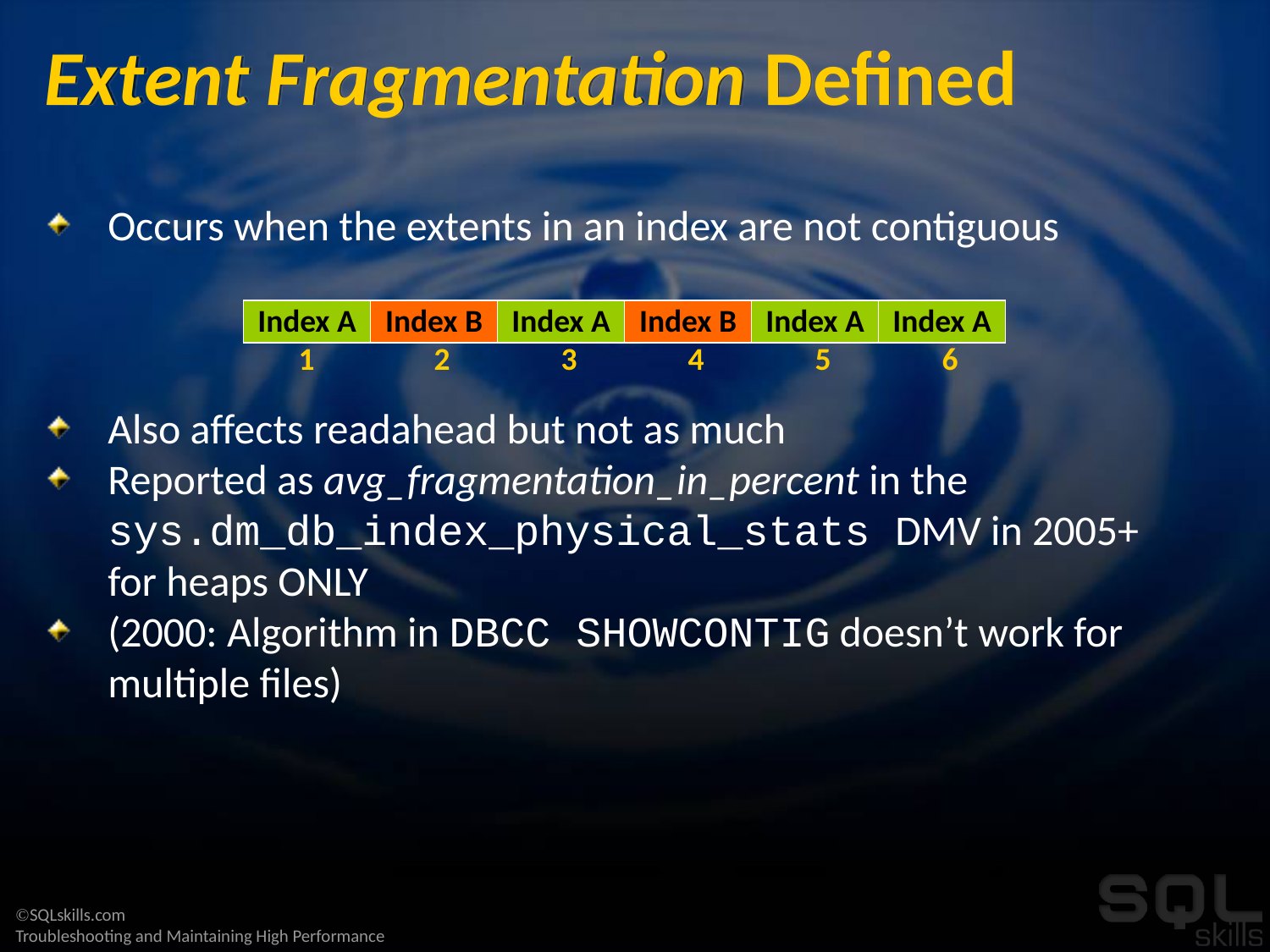

# Extent Fragmentation Defined
Occurs when the extents in an index are not contiguous

Also affects readahead but not as much
Reported as avg_fragmentation_in_percent in the sys.dm_db_index_physical_stats DMV in 2005+ for heaps ONLY
(2000: Algorithm in DBCC SHOWCONTIG doesn’t work for multiple files)

Index A
Index B
Index A
Index B
Index A
Index A
1
2
3
4
5
6